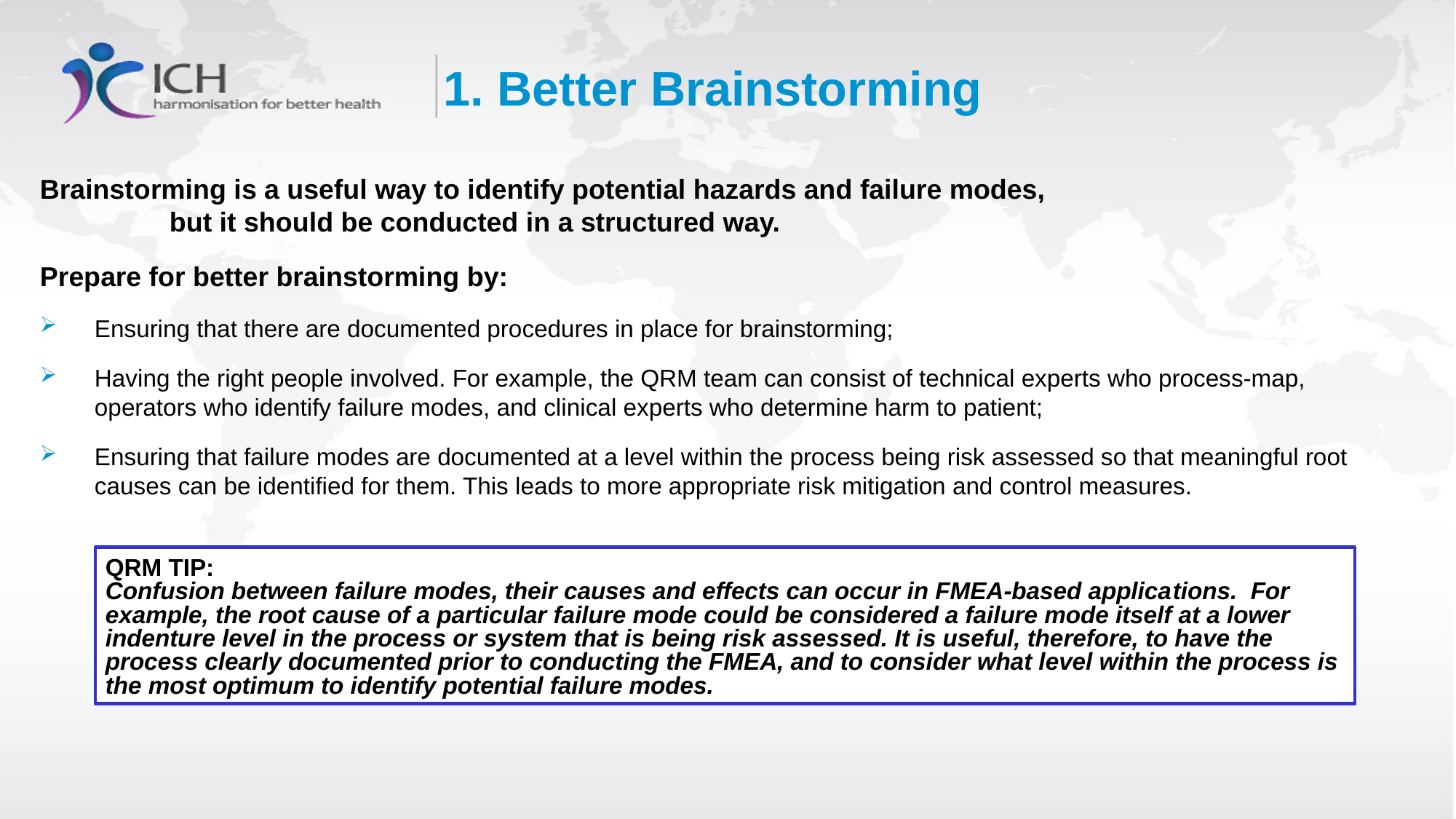

# 1. Better Brainstorming
Brainstorming is a useful way to identify potential hazards and failure modes,                                                                  but it should be conducted in a structured way.
Prepare for better brainstorming by:
Ensuring that there are documented procedures in place for brainstorming;
Having the right people involved. For example, the QRM team can consist of technical experts who process-map, operators who identify failure modes, and clinical experts who determine harm to patient;
Ensuring that failure modes are documented at a level within the process being risk assessed so that meaningful root causes can be identified for them. This leads to more appropriate risk mitigation and control measures.
QRM TIP:
Confusion between failure modes, their causes and effects can occur in FMEA-based applica­tions.  For example, the root cause of a particular failure mode could be considered a failure mode itself at a lower indenture level in the process or system that is being risk assessed. It is useful, therefore, to have the process clearly documented prior to conducting the FMEA, and to consider what level within the process is the most optimum to identify potential failure modes.